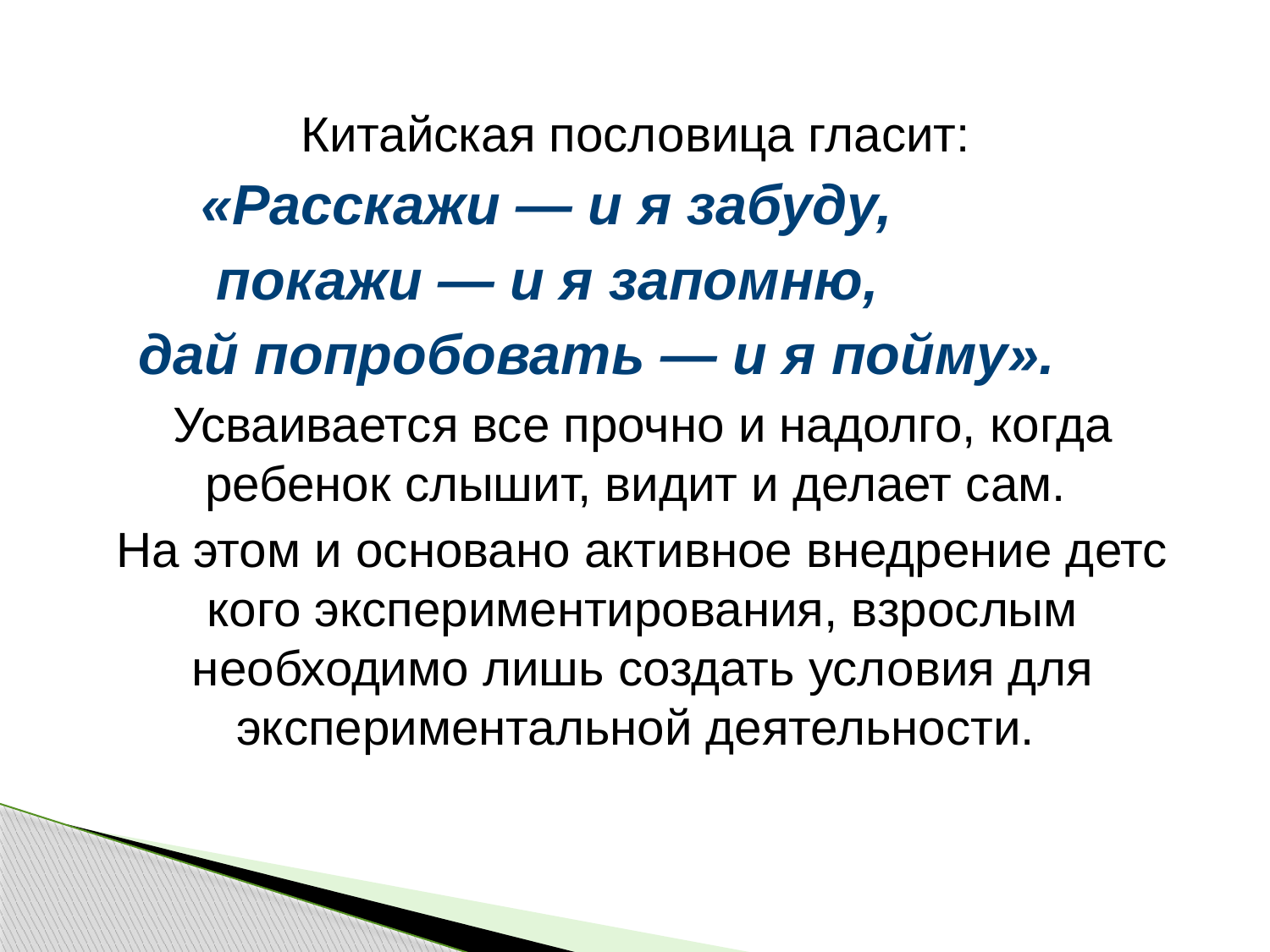

Китайская пословица гласит:
       «Расскажи — и я забуду,
        по­кажи — и я запомню,
   дай попробовать — и я пойму».
Усваи­вается все прочно и надолго, когда ребенок слышит, видит и делает сам.
На этом и основано активное внедрение детс­кого экспериментирования, взрослым необходимо лишь создать условия для экспериментальной деятельности.